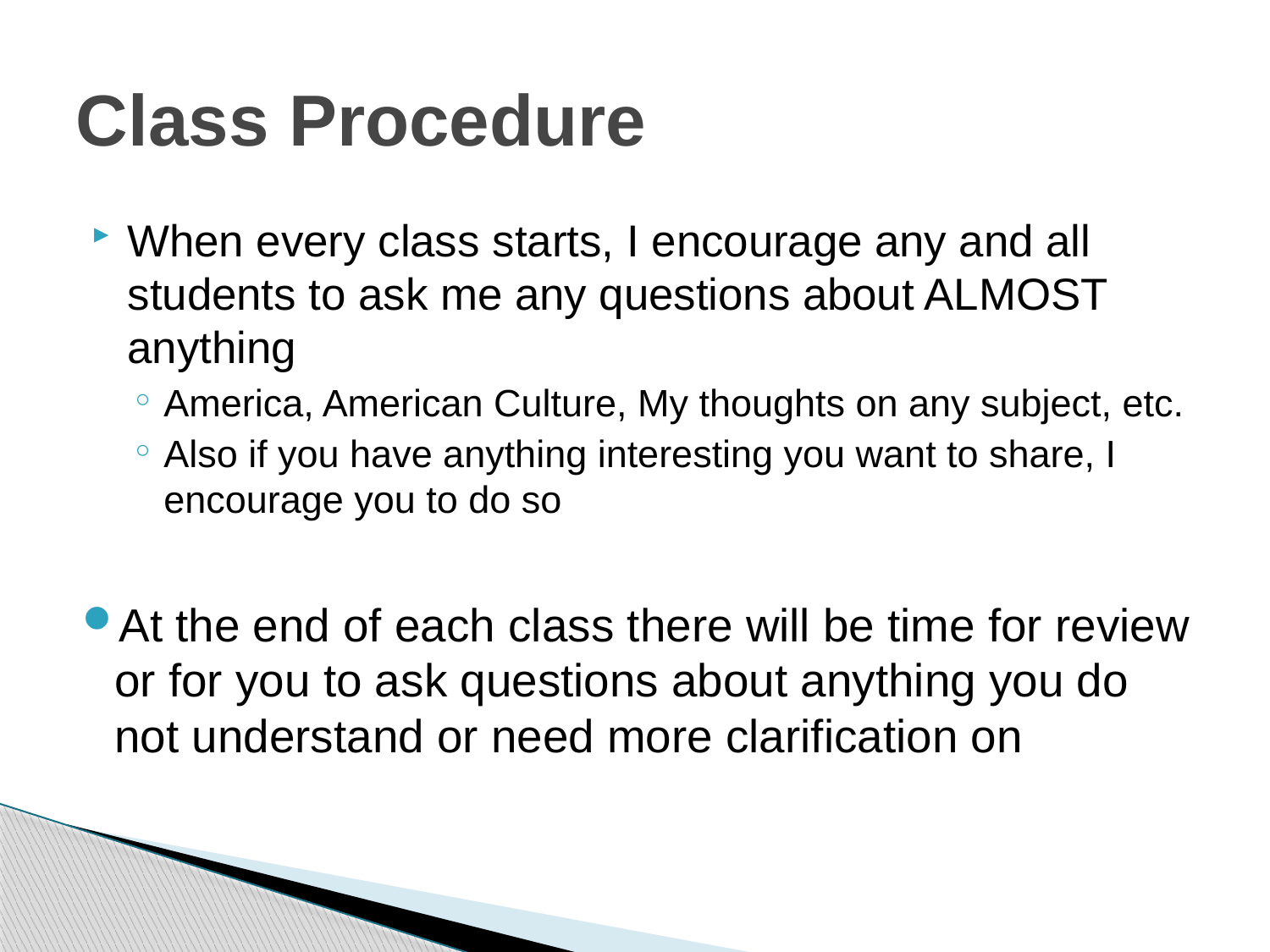

# Class Procedure
When every class starts, I encourage any and all students to ask me any questions about ALMOST anything
America, American Culture, My thoughts on any subject, etc.
Also if you have anything interesting you want to share, I encourage you to do so

At the end of each class there will be time for review or for you to ask questions about anything you do not understand or need more clarification on